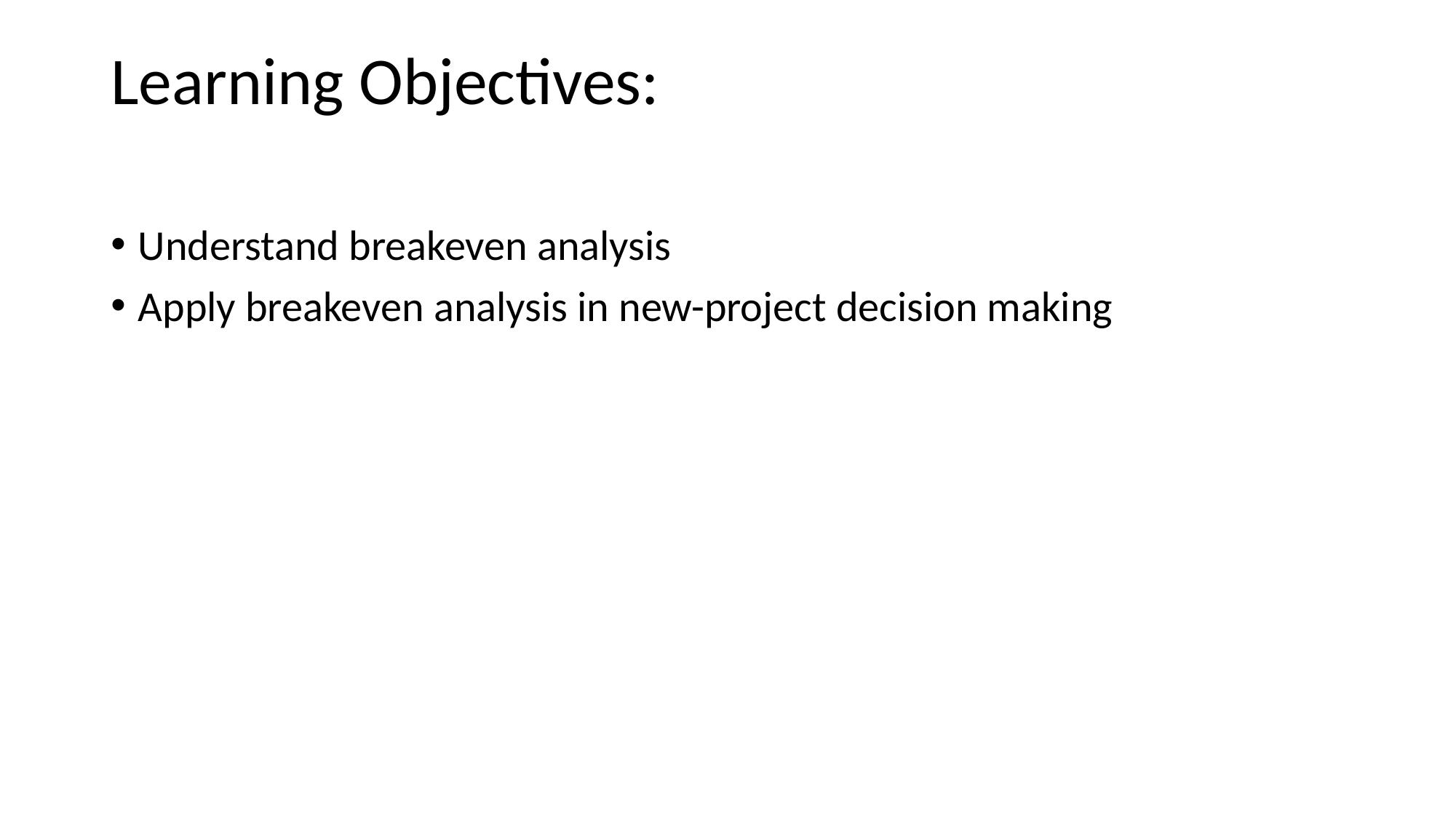

# Learning Objectives:
Understand breakeven analysis
Apply breakeven analysis in new-project decision making